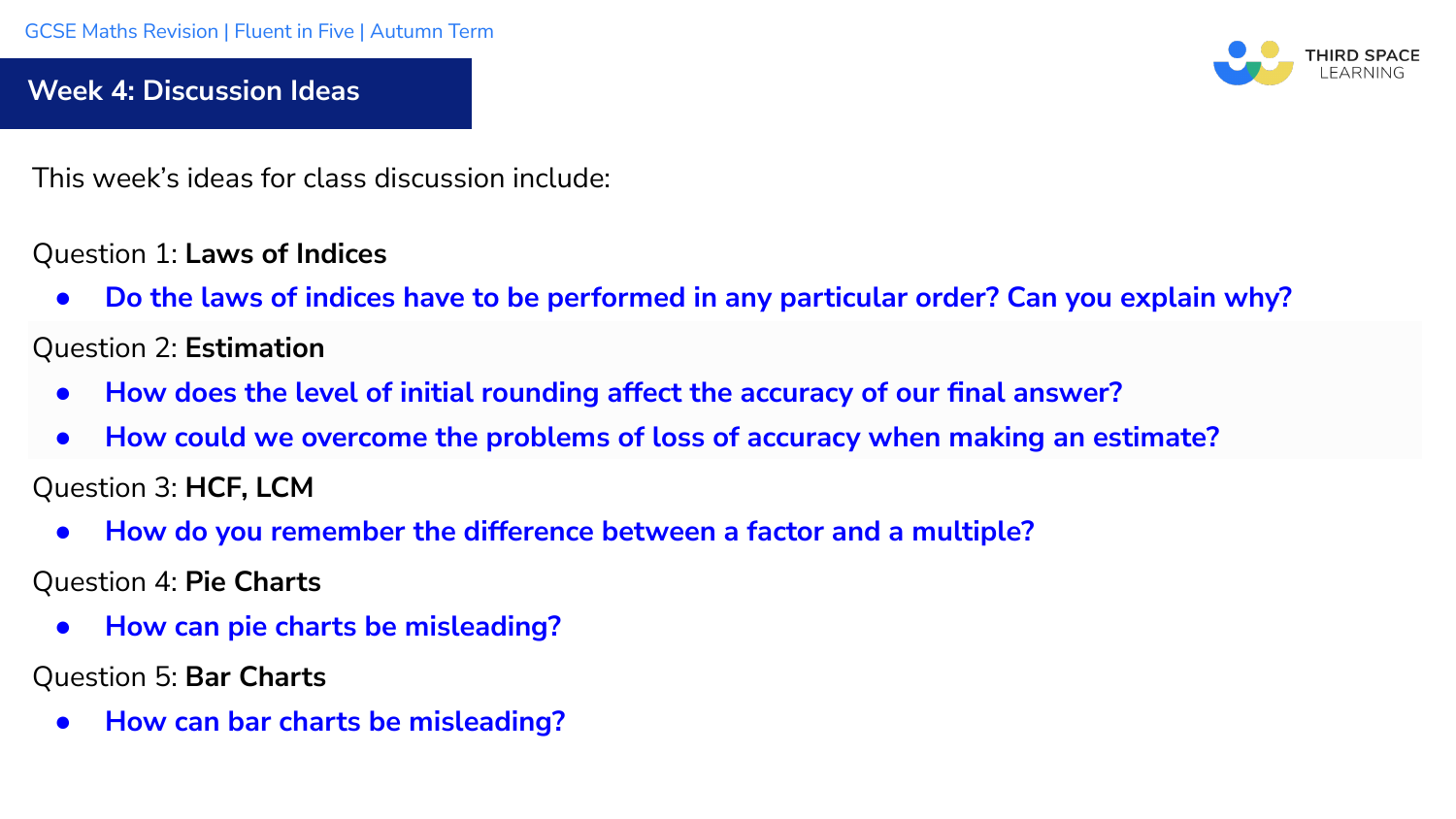

Week 4: Discussion Ideas
| This week’s ideas for class discussion include: |
| --- |
| Question 1: Laws of Indices Do the laws of indices have to be performed in any particular order? Can you explain why? |
| Question 2: Estimation How does the level of initial rounding affect the accuracy of our final answer? How could we overcome the problems of loss of accuracy when making an estimate? |
| Question 3: HCF, LCM How do you remember the difference between a factor and a multiple? |
| Question 4: Pie Charts How can pie charts be misleading? |
| Question 5: Bar Charts How can bar charts be misleading? |